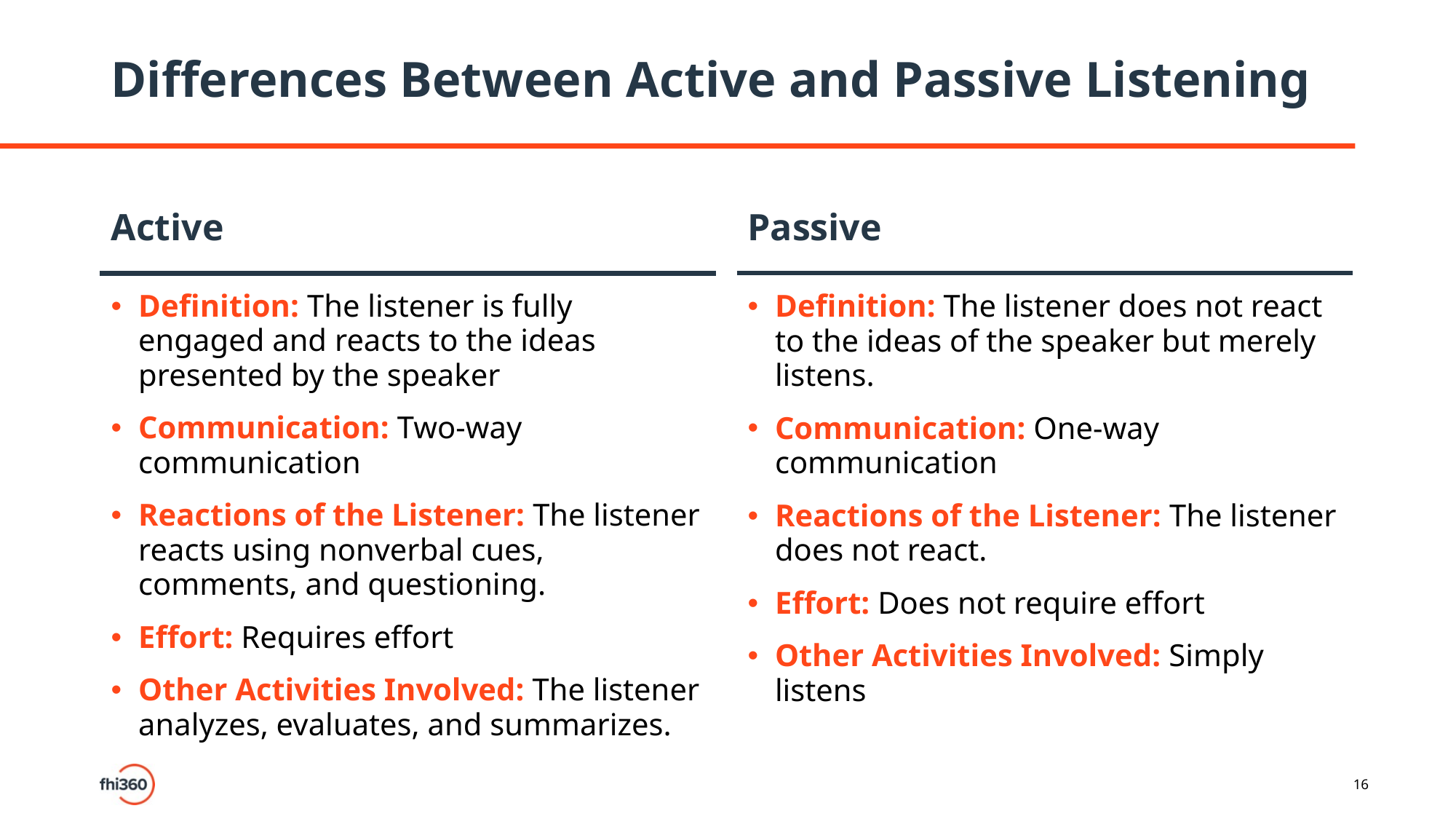

# Differences Between Active and Passive Listening
Active
Passive
Definition: The listener is fully engaged and reacts to the ideas presented by the speaker
Communication: Two-way communication
Reactions of the Listener: The listener reacts using nonverbal cues, comments, and questioning.
Effort: Requires effort
Other Activities Involved: The listener analyzes, evaluates, and summarizes.
Definition: The listener does not react to the ideas of the speaker but merely listens.
Communication: One-way communication
Reactions of the Listener: The listener does not react.
Effort: Does not require effort
Other Activities Involved: Simply listens